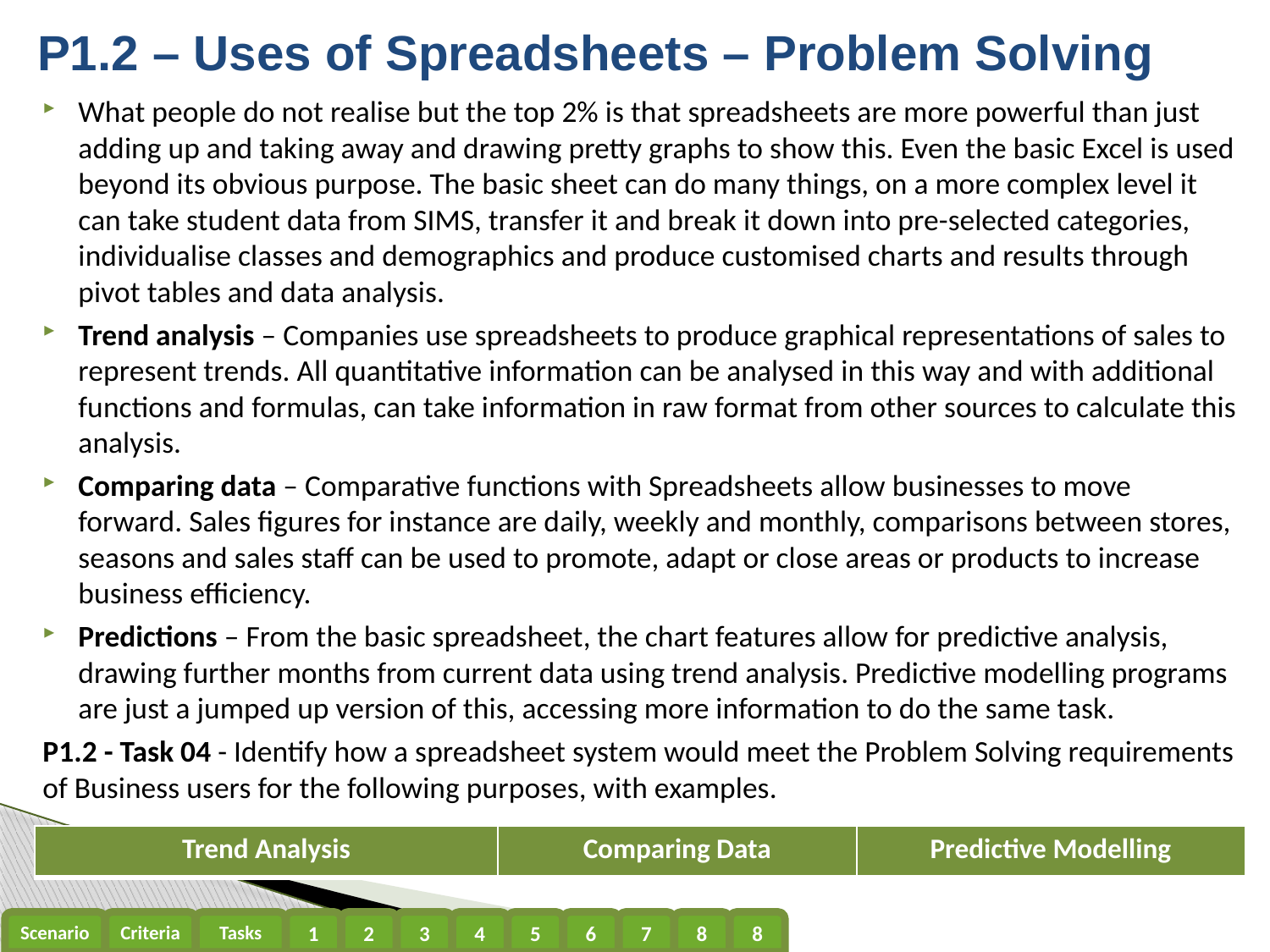

# P1.2 – Uses of Spreadsheets – Problem Solving
What people do not realise but the top 2% is that spreadsheets are more powerful than just adding up and taking away and drawing pretty graphs to show this. Even the basic Excel is used beyond its obvious purpose. The basic sheet can do many things, on a more complex level it can take student data from SIMS, transfer it and break it down into pre-selected categories, individualise classes and demographics and produce customised charts and results through pivot tables and data analysis.
Trend analysis – Companies use spreadsheets to produce graphical representations of sales to represent trends. All quantitative information can be analysed in this way and with additional functions and formulas, can take information in raw format from other sources to calculate this analysis.
Comparing data – Comparative functions with Spreadsheets allow businesses to move forward. Sales figures for instance are daily, weekly and monthly, comparisons between stores, seasons and sales staff can be used to promote, adapt or close areas or products to increase business efficiency.
Predictions – From the basic spreadsheet, the chart features allow for predictive analysis, drawing further months from current data using trend analysis. Predictive modelling programs are just a jumped up version of this, accessing more information to do the same task.
P1.2 - Task 04 - Identify how a spreadsheet system would meet the Problem Solving requirements of Business users for the following purposes, with examples.
| Trend Analysis | Comparing Data | Predictive Modelling |
| --- | --- | --- |